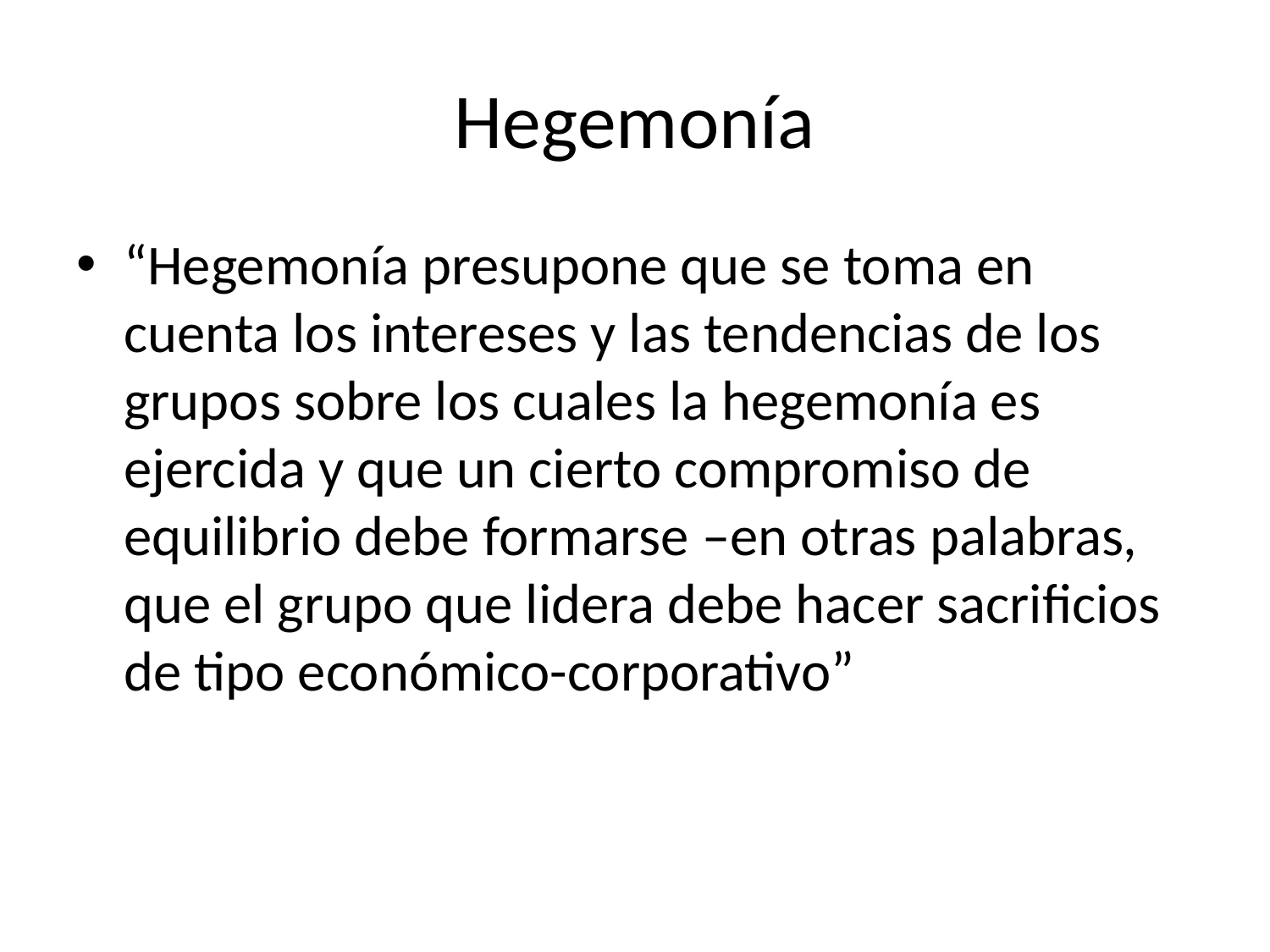

# Hegemonía
“Hegemonía presupone que se toma en cuenta los intereses y las tendencias de los grupos sobre los cuales la hegemonía es ejercida y que un cierto compromiso de equilibrio debe formarse –en otras palabras, que el grupo que lidera debe hacer sacrificios de tipo económico-corporativo”